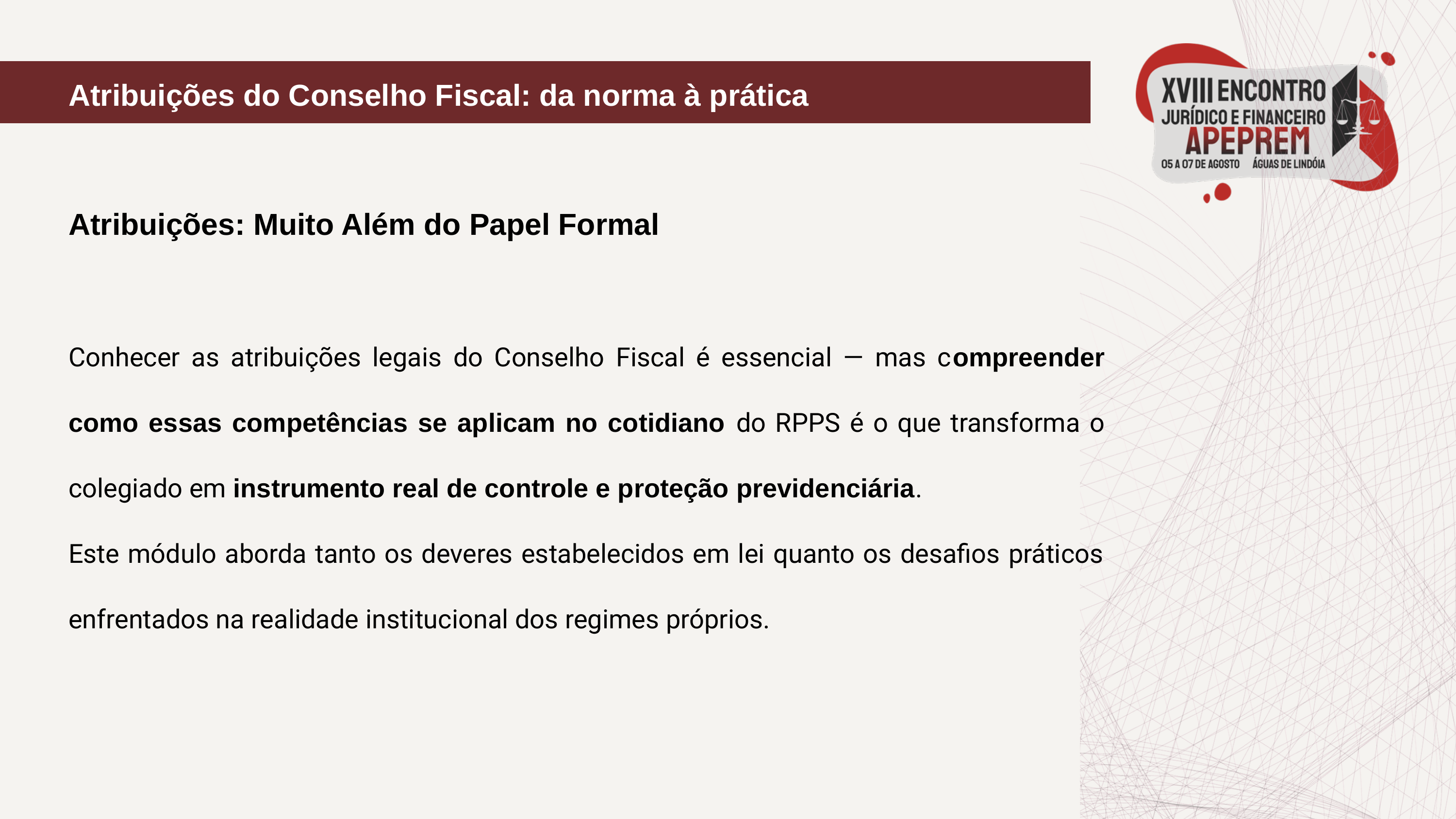

Atribuições do Conselho Fiscal: da norma à prática
Atribuições: Muito Além do Papel Formal
Conhecer as atribuições legais do Conselho Fiscal é essencial — mas compreender como essas competências se aplicam no cotidiano do RPPS é o que transforma o colegiado em instrumento real de controle e proteção previdenciária.
Este módulo aborda tanto os deveres estabelecidos em lei quanto os desafios práticos enfrentados na realidade institucional dos regimes próprios.